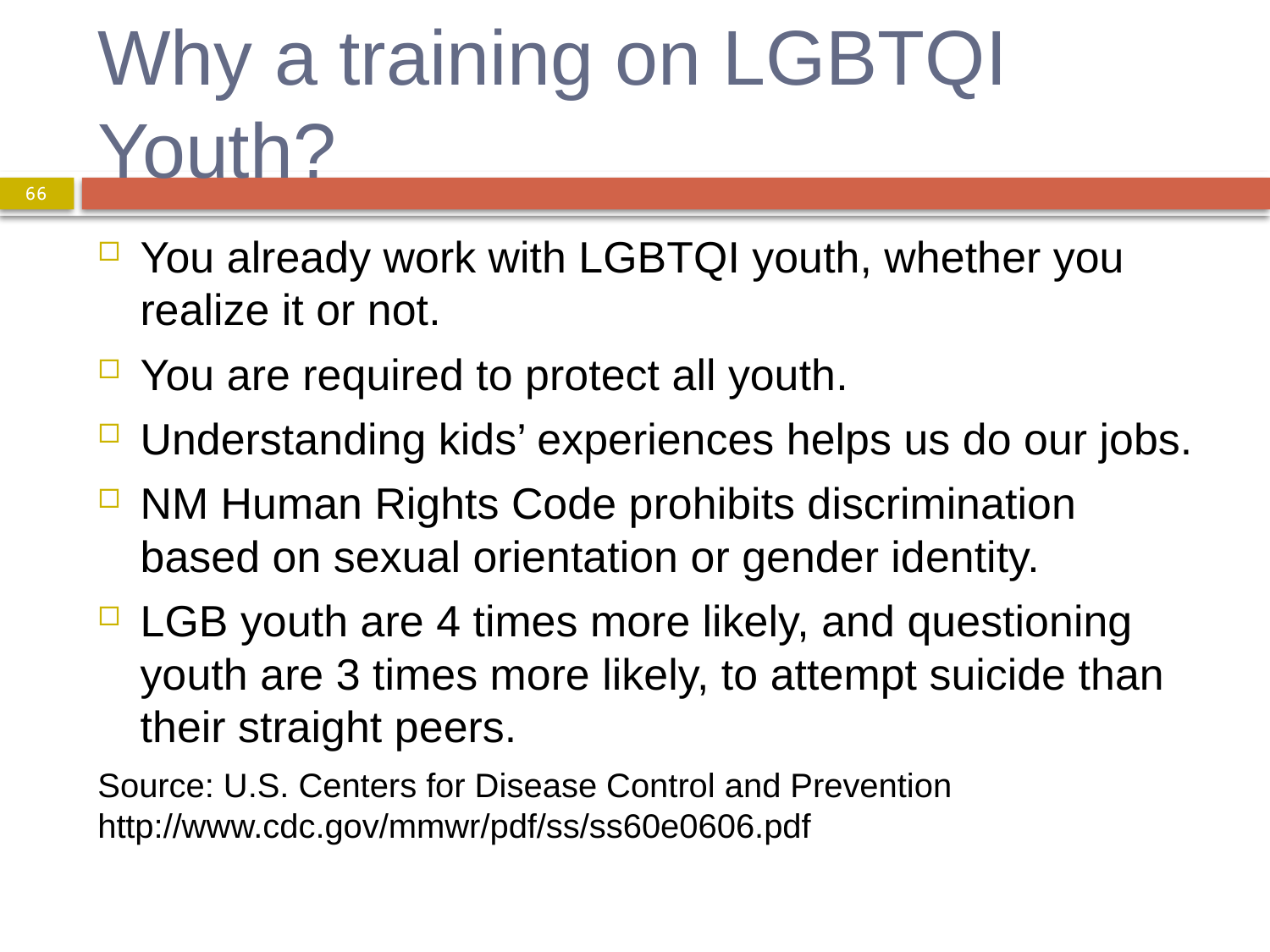

# Why a training on LGBTQI Youth?
66
You already work with LGBTQI youth, whether you realize it or not.
You are required to protect all youth.
Understanding kids’ experiences helps us do our jobs.
NM Human Rights Code prohibits discrimination based on sexual orientation or gender identity.
LGB youth are 4 times more likely, and questioning youth are 3 times more likely, to attempt suicide than their straight peers.
Source: U.S. Centers for Disease Control and Prevention http://www.cdc.gov/mmwr/pdf/ss/ss60e0606.pdf